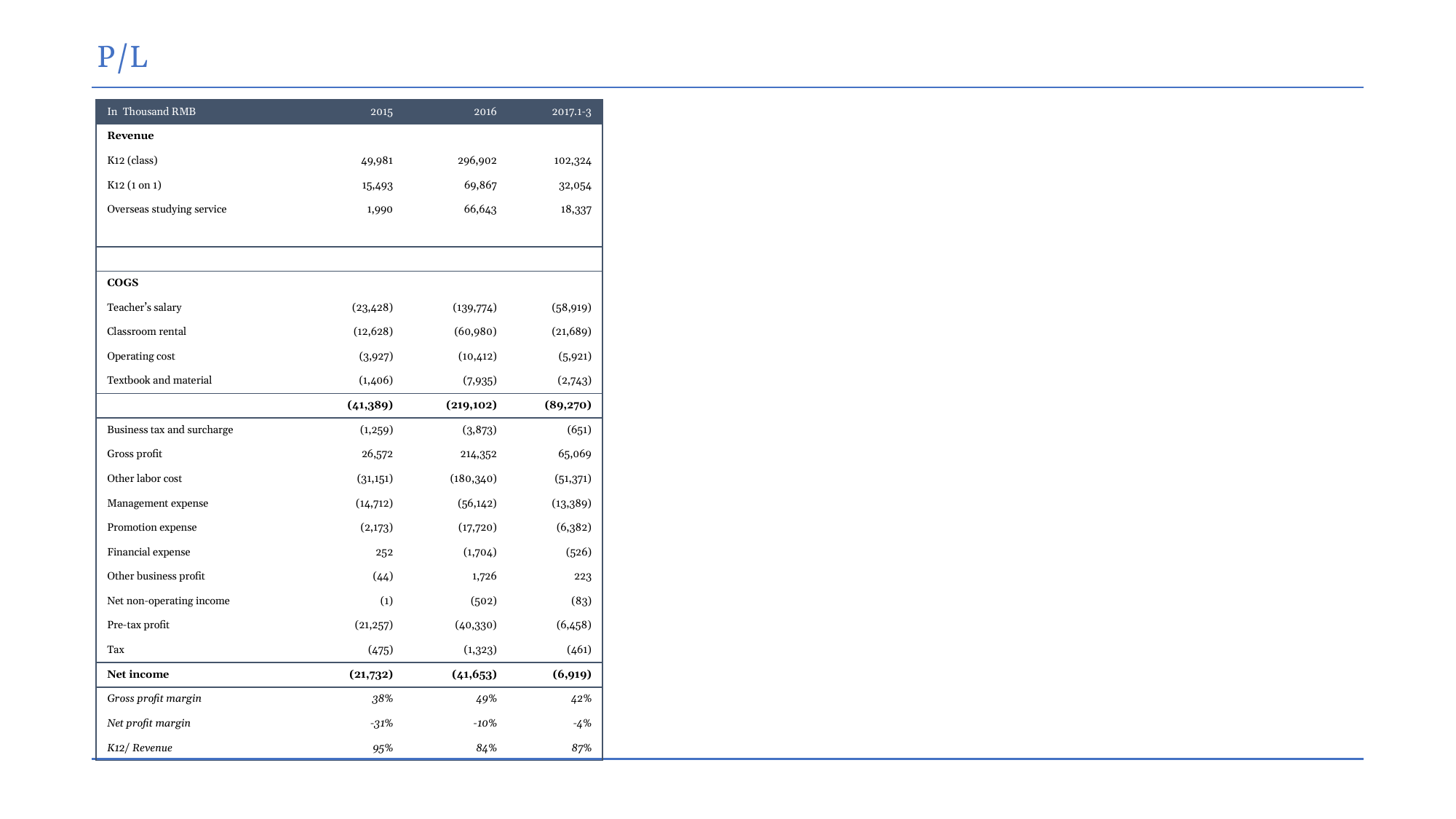

# P/L
| In Thousand RMB | 2015 | 2016 | 2017.1-3 |
| --- | --- | --- | --- |
| Revenue |  |  |  |
| K12 (class) | 49,981 | 296,902 | 102,324 |
| K12 (1 on 1) | 15,493 | 69,867 | 32,054 |
| Overseas studying service | 1,990 | 66,643 | 18,337 |
| Advisory service | 1,756 | 3,915 | 2,276 |
|  | 69,220 | 437,327 | 154,990 |
| COGS |  |  |  |
| Teacher’s salary | (23,428) | (139,774) | (58,919) |
| Classroom rental | (12,628) | (60,980) | (21,689) |
| Operating cost | (3,927) | (10,412) | (5,921) |
| Textbook and material | (1,406) | (7,935) | (2,743) |
|  | (41,389) | (219,102) | (89,270) |
| Business tax and surcharge | (1,259) | (3,873) | (651) |
| Gross profit | 26,572 | 214,352 | 65,069 |
| Other labor cost | (31,151) | (180,340) | (51,371) |
| Management expense | (14,712) | (56,142) | (13,389) |
| Promotion expense | (2,173) | (17,720) | (6,382) |
| Financial expense | 252 | (1,704) | (526) |
| Other business profit | (44) | 1,726 | 223 |
| Net non-operating income | (1) | (502) | (83) |
| Pre-tax profit | (21,257) | (40,330) | (6,458) |
| Tax | (475) | (1,323) | (461) |
| Net income | (21,732) | (41,653) | (6,919) |
| Gross profit margin | 38% | 49% | 42% |
| Net profit margin | -31% | -10% | -4% |
| K12/ Revenue | 95% | 84% | 87% |
Discussion Material - Confidential
Page 1